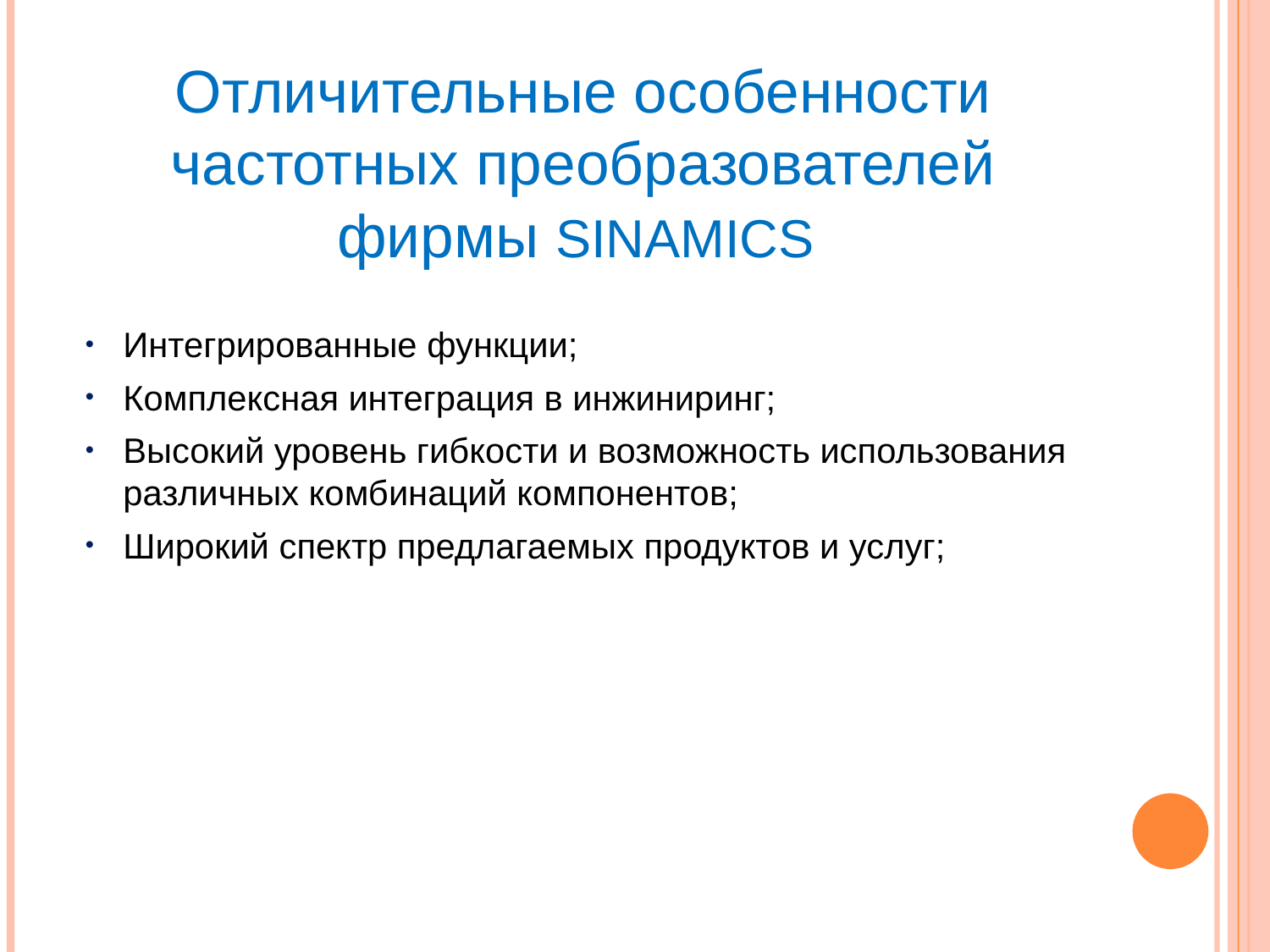

# Отличительные особенности частотных преобразователей фирмы SINAMICS
Интегрированные функции;
Комплексная интеграция в инжиниринг;
Высокий уровень гибкости и возможность использования различных комбинаций компонентов;
Широкий спектр предлагаемых продуктов и услуг;